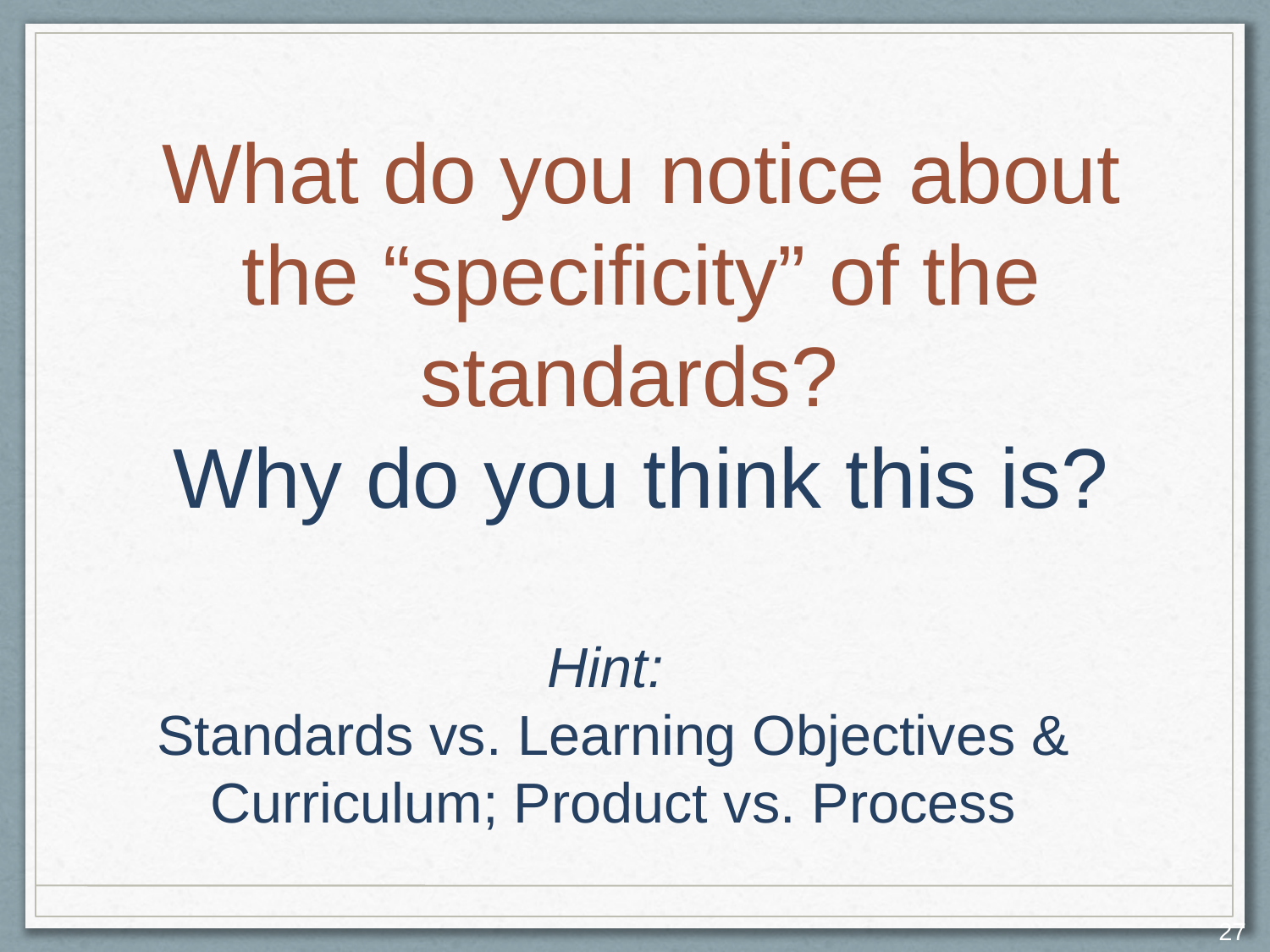

What do you notice about the “specificity” of the standards?
Why do you think this is?
Hint:
Standards vs. Learning Objectives & Curriculum; Product vs. Process
27